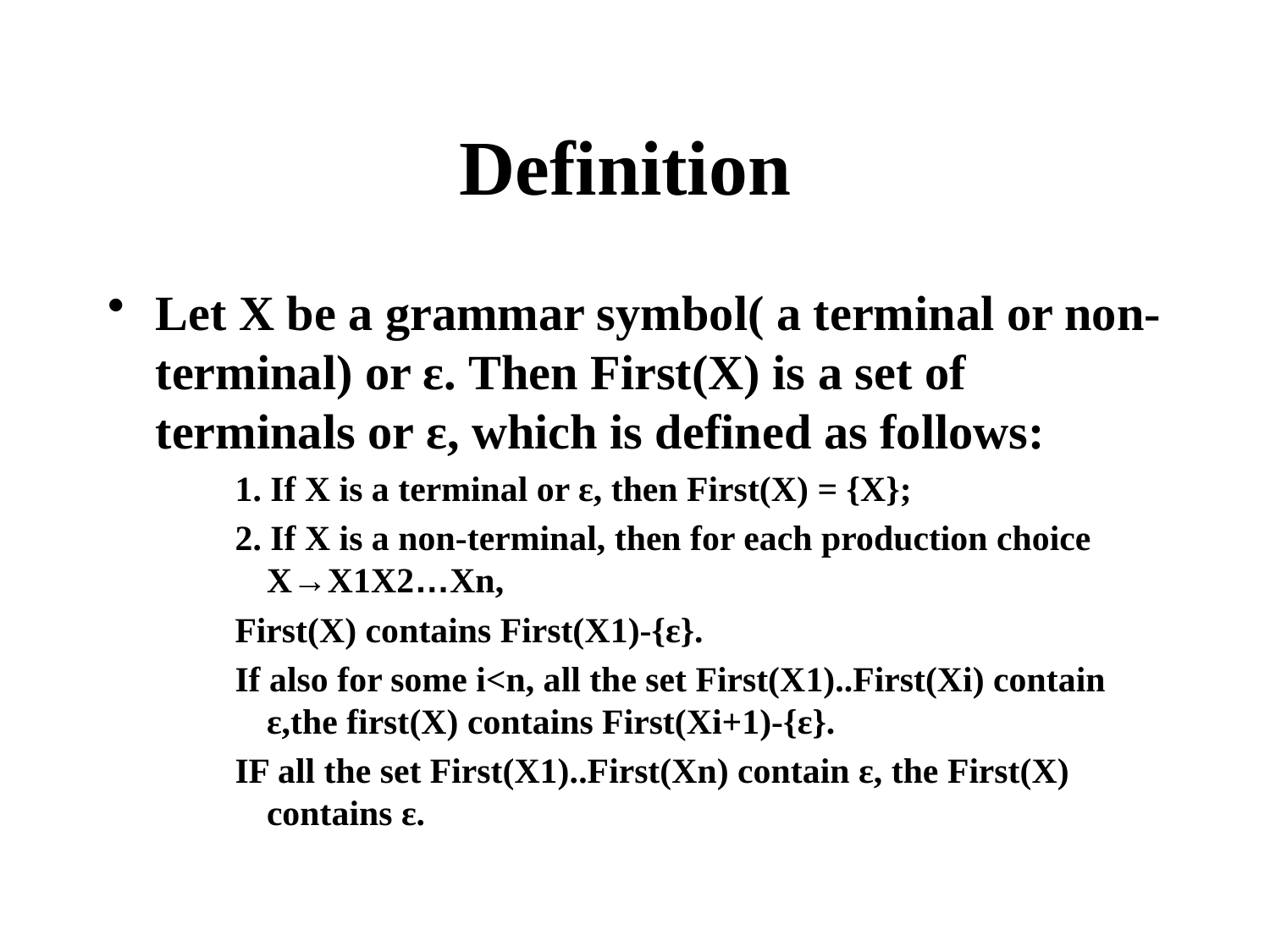

# Definition
Let X be a grammar symbol( a terminal or non-terminal) or ε. Then First(X) is a set of terminals or ε, which is defined as follows:
1. If X is a terminal or ε, then First(X) = {X};
2. If X is a non-terminal, then for each production choice X→X1X2…Xn,
First(X) contains First(X1)-{ε}.
If also for some i<n, all the set First(X1)..First(Xi) contain ε,the first(X) contains First(Xi+1)-{ε}.
IF all the set First(X1)..First(Xn) contain ε, the First(X) contains ε.